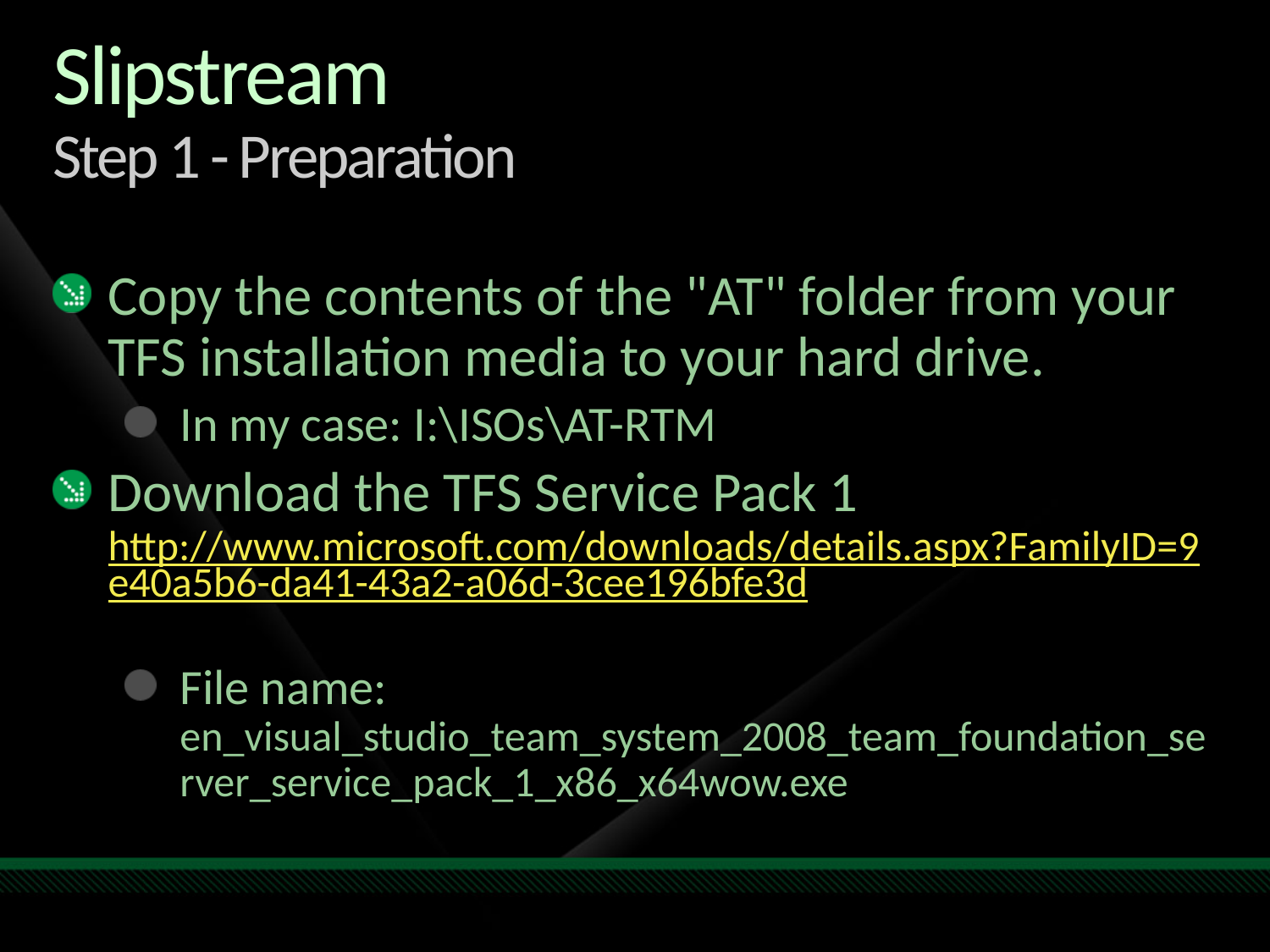

# Slipstream Step 1 - Preparation

Copy the contents of the "AT" folder from your TFS installation media to your hard drive.
In my case: I:\ISOs\AT-RTM
Download the TFS Service Pack 1
http://www.microsoft.com/downloads/details.aspx?FamilyID=9e40a5b6-da41-43a2-a06d-3cee196bfe3d
File name: en_visual_studio_team_system_2008_team_foundation_server_service_pack_1_x86_x64wow.exe